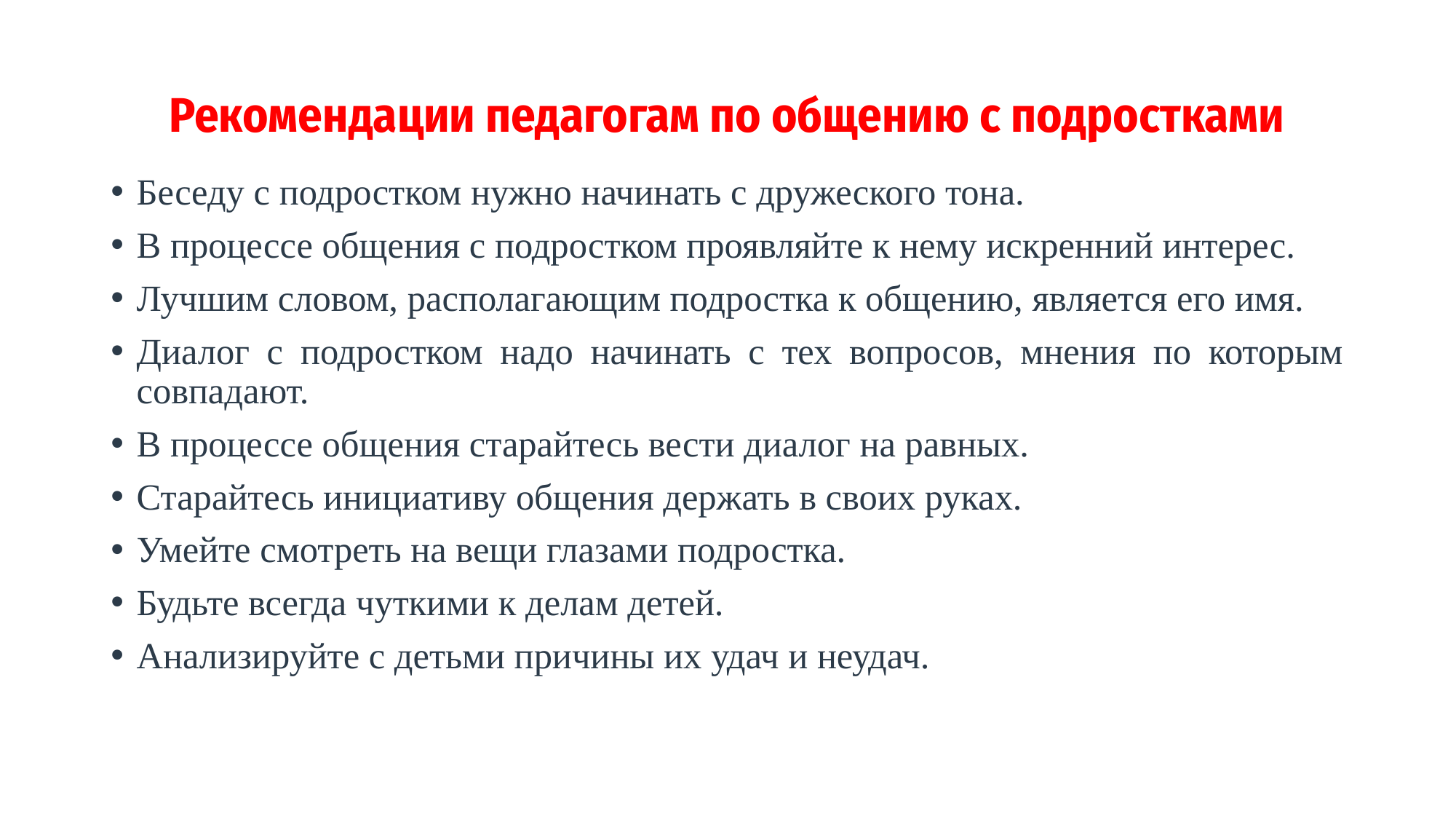

# Рекомендации педагогам по общению с подростками
Беседу с подростком нужно начинать с дружеского тона.
В процессе общения с подростком проявляйте к нему искренний интерес.
Лучшим словом, располагающим подростка к общению, является его имя.
Диалог с подростком надо начинать с тех вопросов, мнения по которым совпадают.
В процессе общения старайтесь вести диалог на равных.
Старайтесь инициативу общения держать в своих руках.
Умейте смотреть на вещи глазами подростка.
Будьте всегда чуткими к делам детей.
Анализируйте с детьми причины их удач и неудач.